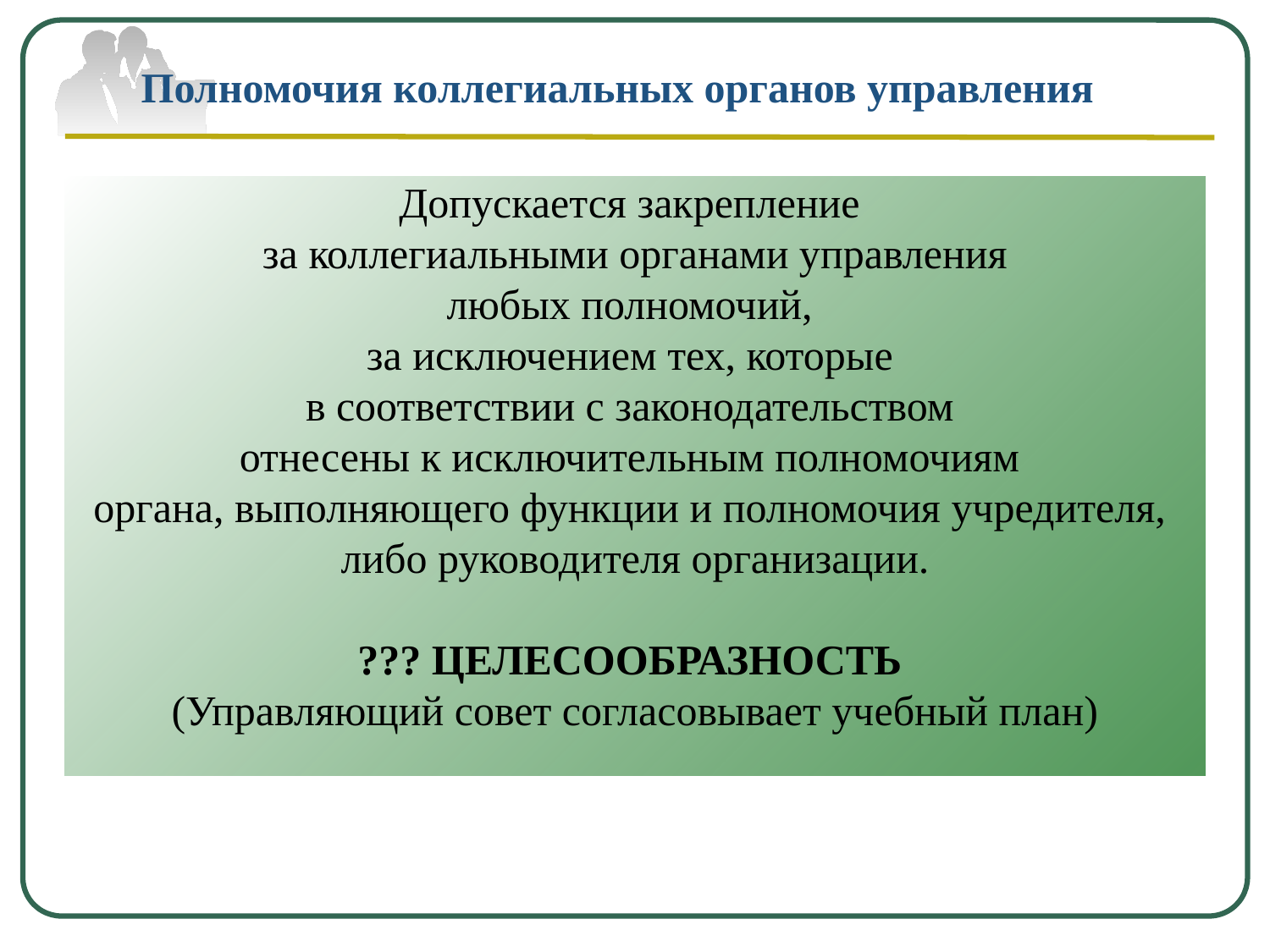

Полномочия коллегиальных органов управления
Допускается закрепление
за коллегиальными органами управления
любых полномочий,
за исключением тех, которые
в соответствии с законодательством
отнесены к исключительным полномочиям
органа, выполняющего функции и полномочия учредителя,
либо руководителя организации.

??? ЦЕЛЕСООБРАЗНОСТЬ
(Управляющий совет согласовывает учебный план)